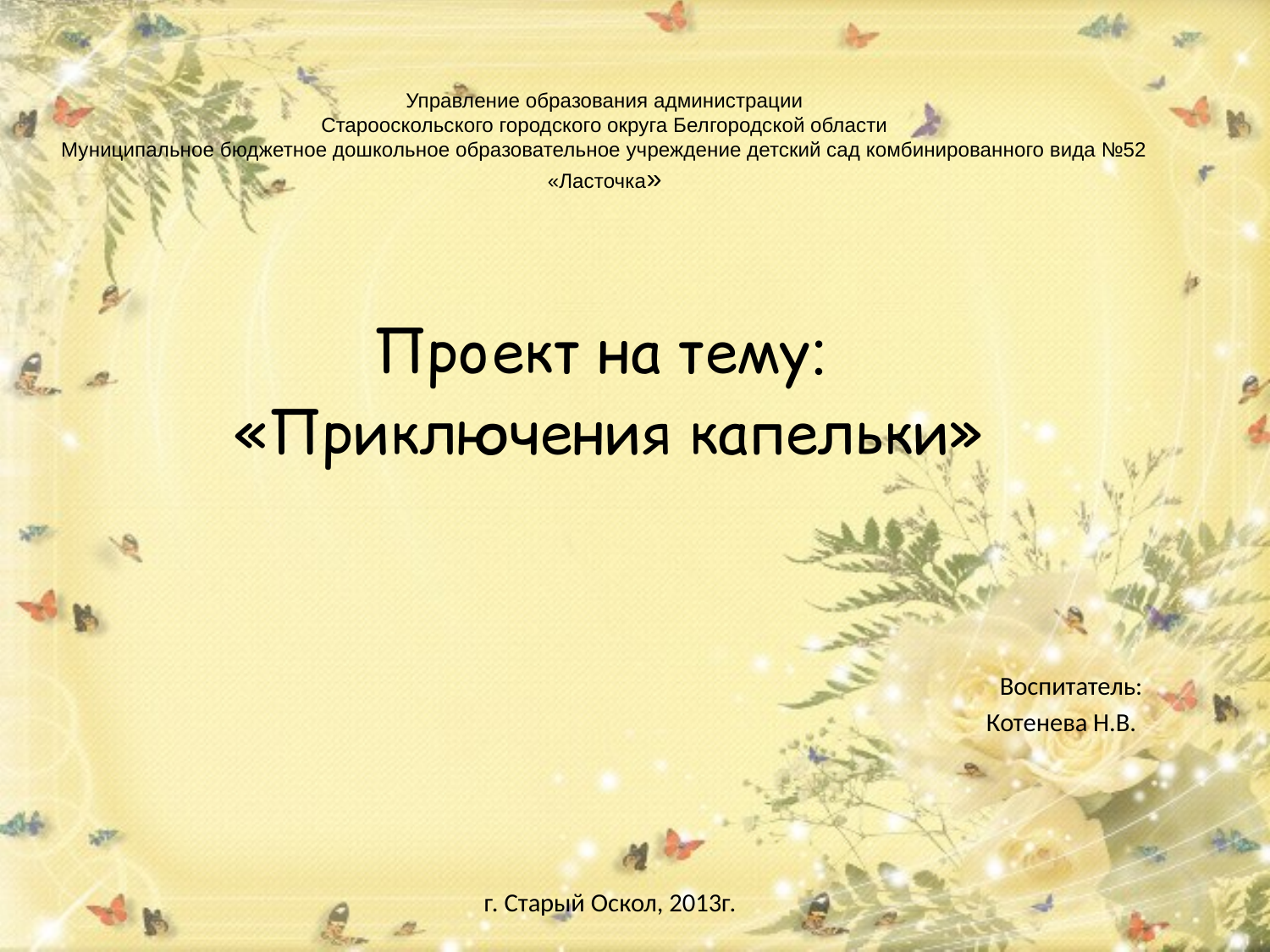

# Управление образования администрации Старооскольского городского округа Белгородской области Муниципальное бюджетное дошкольное образовательное учреждение детский сад комбинированного вида №52 «Ласточка»

Проект на тему:
«Приключения капельки»

Воспитатель:
Котенева Н.В.

г. Старый Оскол, 2013г.